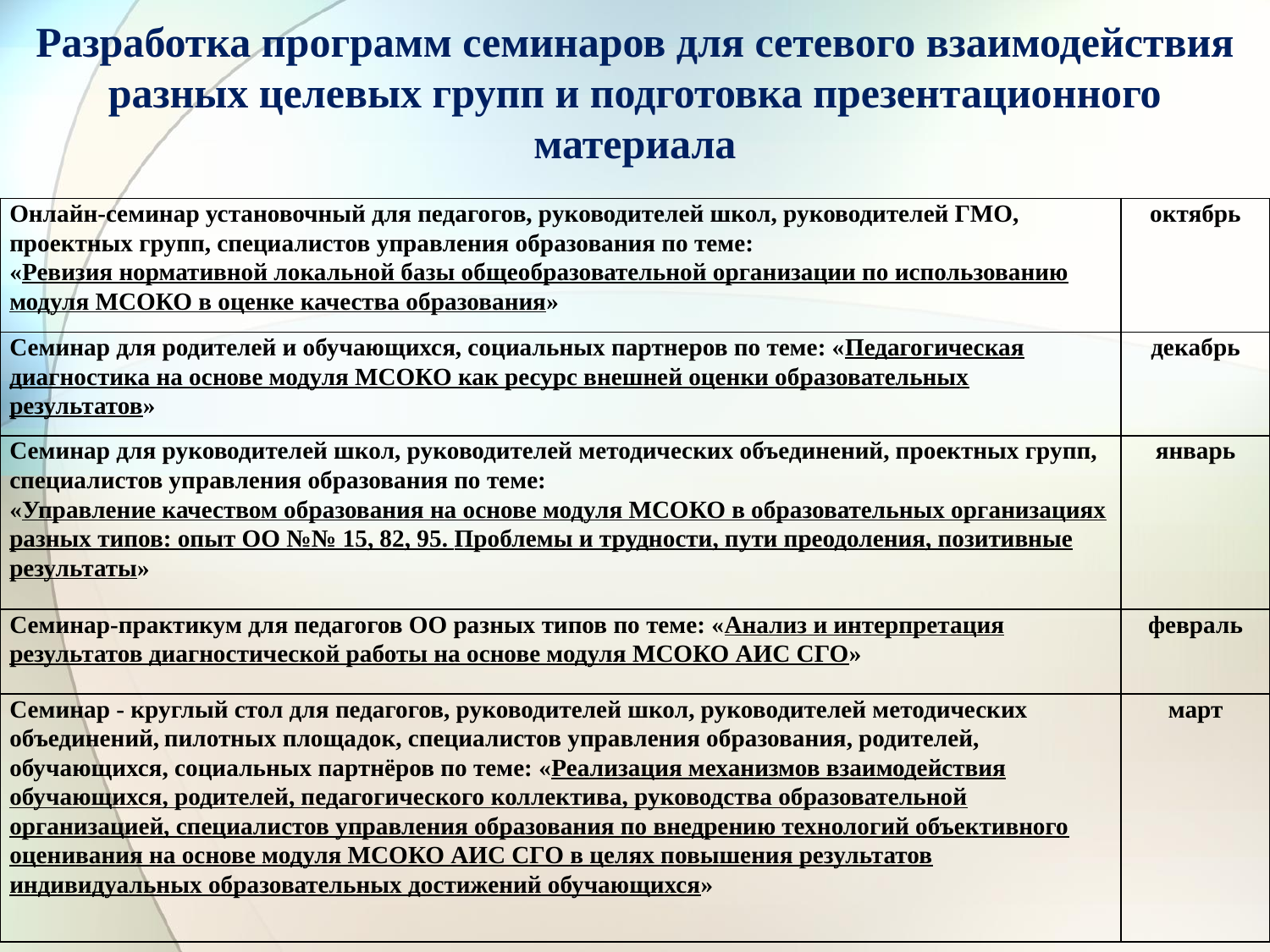

# Разработка программ семинаров для сетевого взаимодействия разных целевых групп и подготовка презентационного материала
| Онлайн-семинар установочный для педагогов, руководителей школ, руководителей ГМО, проектных групп, специалистов управления образования по теме: «Ревизия нормативной локальной базы общеобразовательной организации по использованию модуля МСОКО в оценке качества образования» | октябрь |
| --- | --- |
| Семинар для родителей и обучающихся, социальных партнеров по теме: «Педагогическая диагностика на основе модуля МСОКО как ресурс внешней оценки образовательных результатов» | декабрь |
| Семинар для руководителей школ, руководителей методических объединений, проектных групп, специалистов управления образования по теме: «Управление качеством образования на основе модуля МСОКО в образовательных организациях разных типов: опыт ОО №№ 15, 82, 95. Проблемы и трудности, пути преодоления, позитивные результаты» | январь |
| Семинар-практикум для педагогов ОО разных типов по теме: «Анализ и интерпретация результатов диагностической работы на основе модуля МСОКО АИС СГО» | февраль |
| Семинар - круглый стол для педагогов, руководителей школ, руководителей методических объединений, пилотных площадок, специалистов управления образования, родителей, обучающихся, социальных партнёров по теме: «Реализация механизмов взаимодействия обучающихся, родителей, педагогического коллектива, руководства образовательной организацией, специалистов управления образования по внедрению технологий объективного оценивания на основе модуля МСОКО АИС СГО в целях повышения результатов индивидуальных образовательных достижений обучающихся» | март |